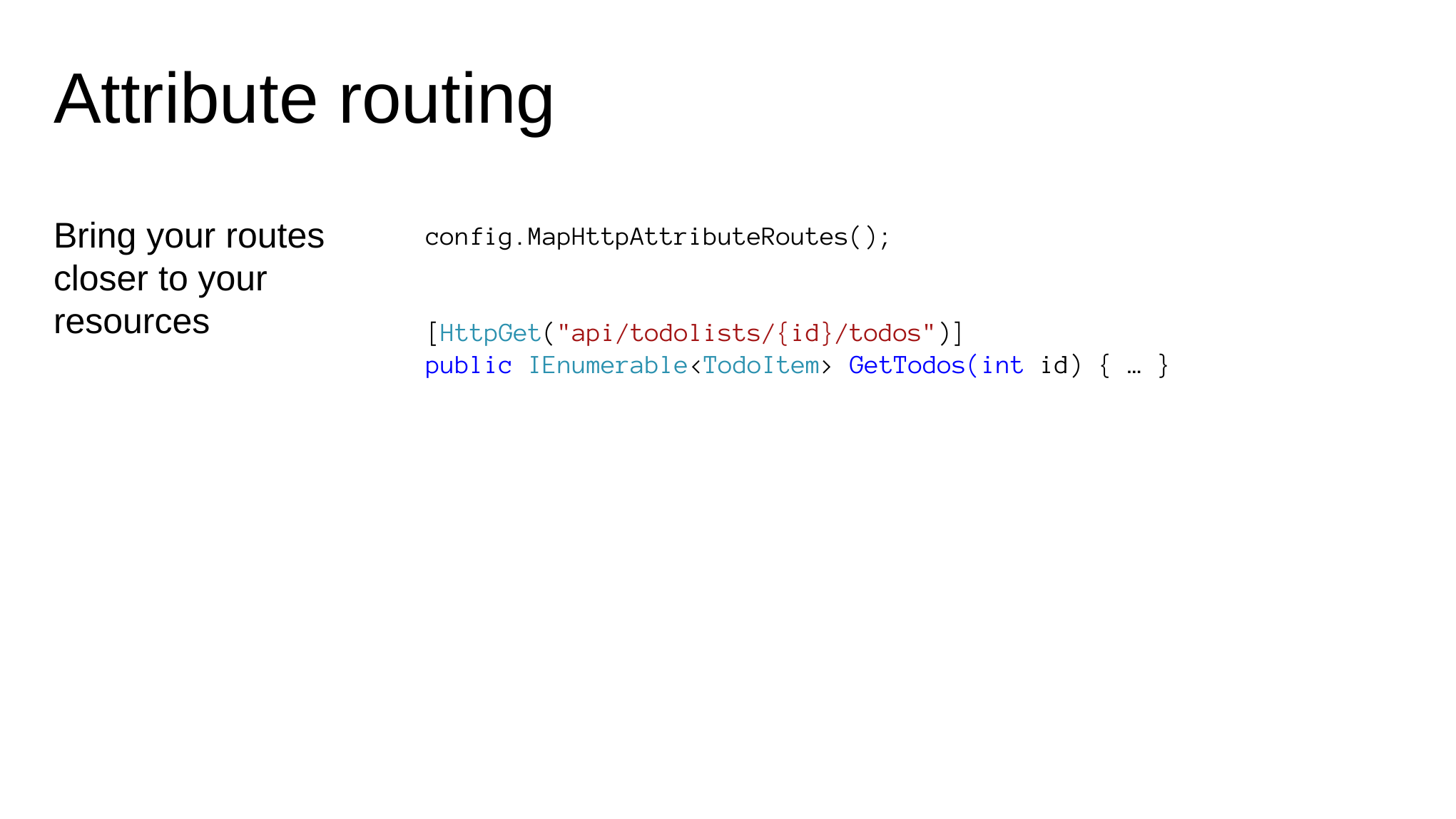

# Attribute routing
Bring your routes closer to your resources

config.MapHttpAttributeRoutes();

[HttpGet("api/todolists/{id}/todos")]
public IEnumerable<TodoItem> GetTodos(int id) { … }